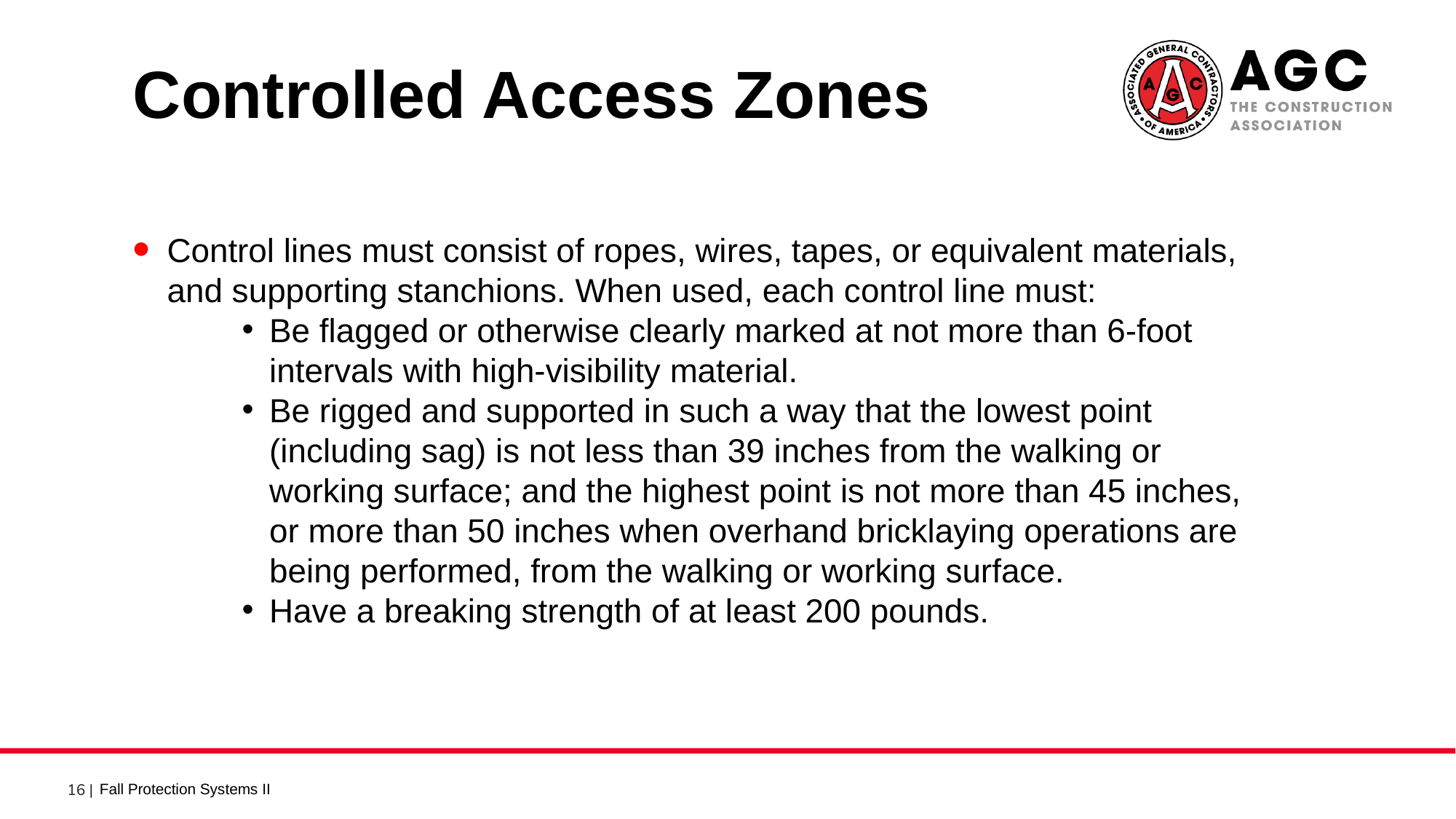

Controlled Access Zones 4
Control lines must consist of ropes, wires, tapes, or equivalent materials, and supporting stanchions. When used, each control line must:
Be flagged or otherwise clearly marked at not more than 6-foot intervals with high-visibility material.
Be rigged and supported in such a way that the lowest point (including sag) is not less than 39 inches from the walking or working surface; and the highest point is not more than 45 inches, or more than 50 inches when overhand bricklaying operations are being performed, from the walking or working surface.
Have a breaking strength of at least 200 pounds.
Fall Protection Systems II